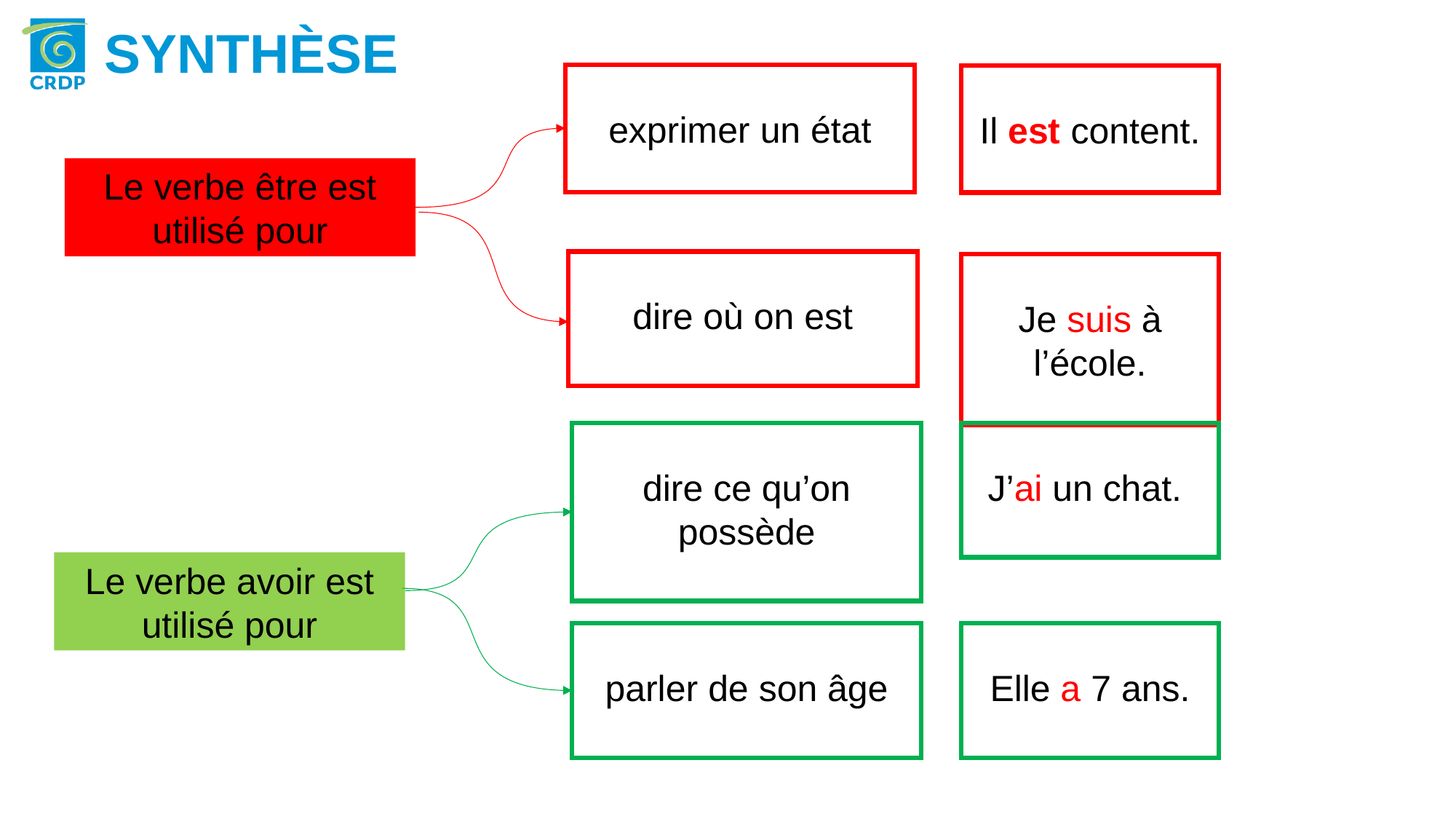

SYNTHÈSE

exprimer un état

Il est content.

Le verbe être est utilisé pour

dire où on est

Je suis à l’école.

dire ce qu’on possède

J’ai un chat.

Le verbe avoir est utilisé pour

parler de son âge

Elle a 7 ans.